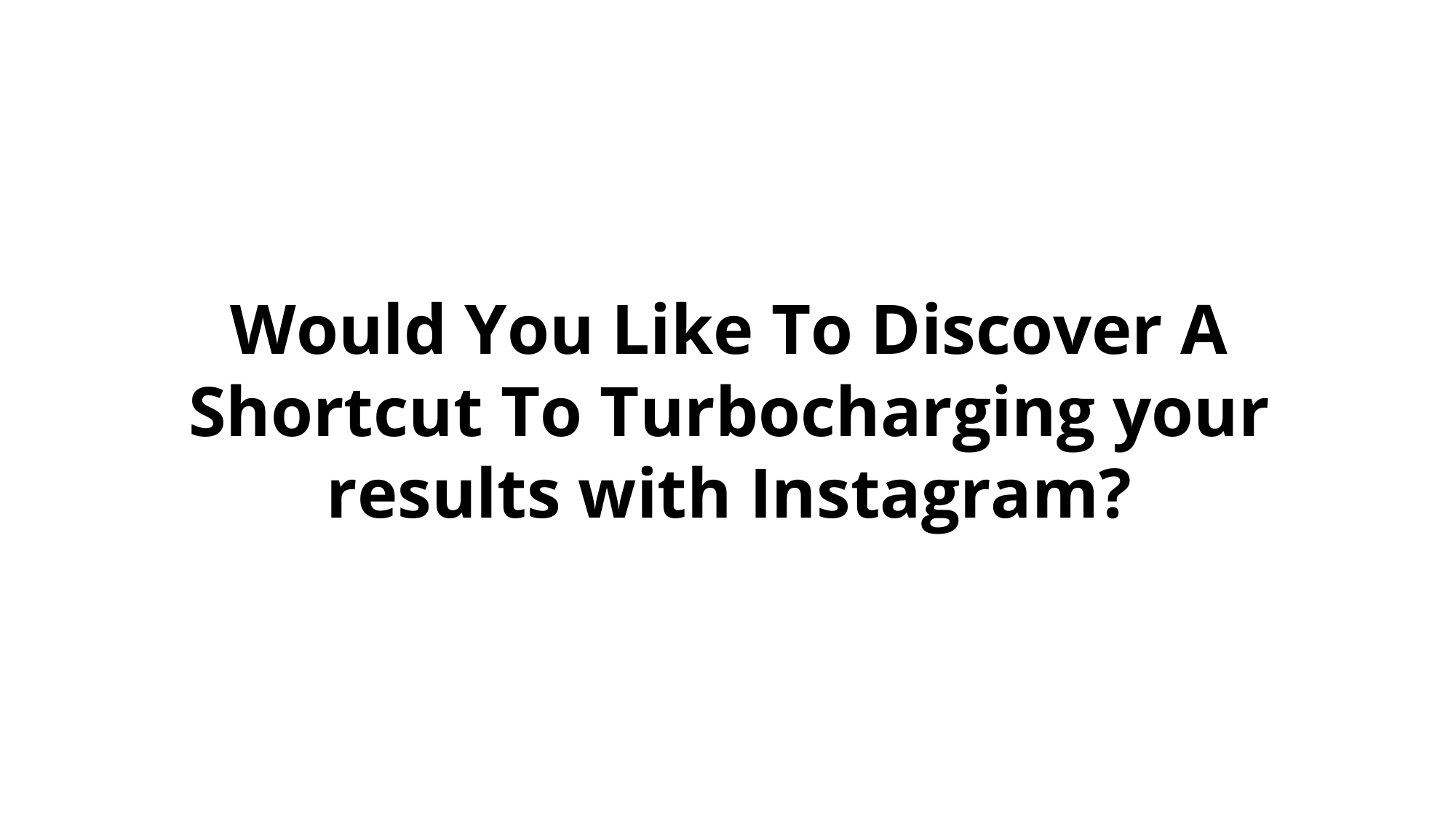

Would You Like To Discover A Shortcut To Turbocharging your results with Instagram?